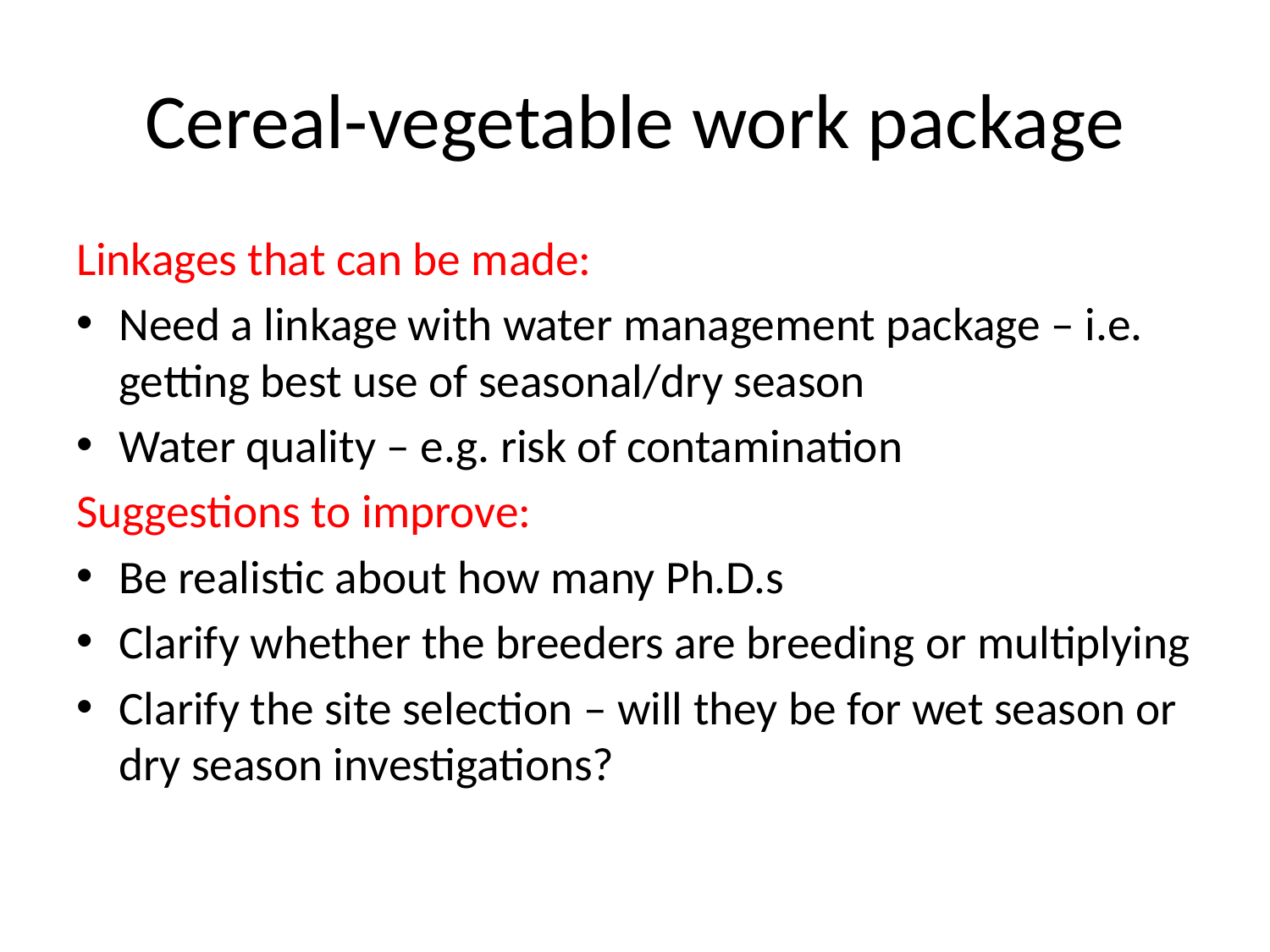

# Cereal-vegetable work package
Linkages that can be made:
Need a linkage with water management package – i.e. getting best use of seasonal/dry season
Water quality – e.g. risk of contamination
Suggestions to improve:
Be realistic about how many Ph.D.s
Clarify whether the breeders are breeding or multiplying
Clarify the site selection – will they be for wet season or dry season investigations?